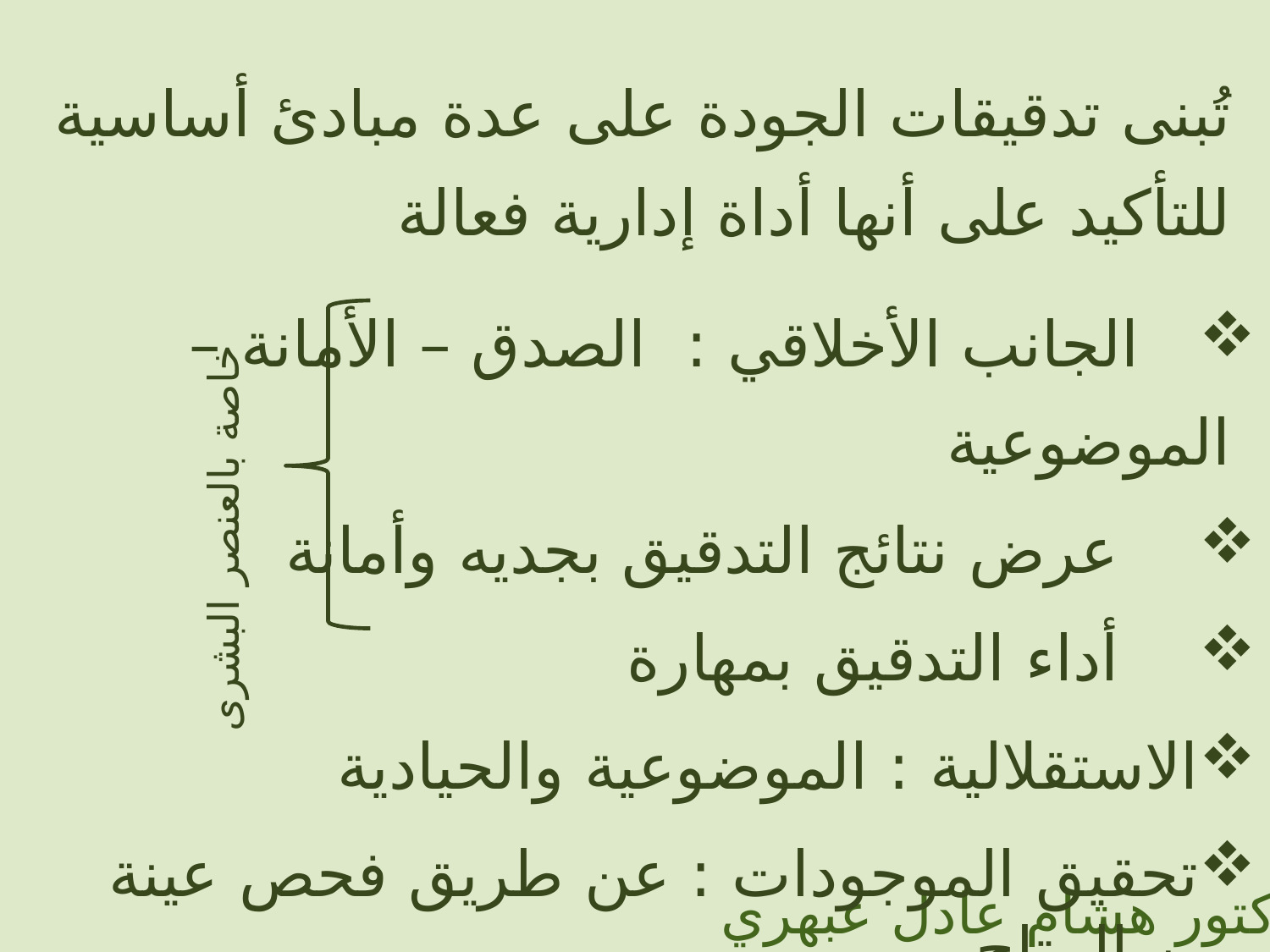

تُبنى تدقيقات الجودة على عدة مبادئ أساسية للتأكيد على أنها أداة إدارية فعالة
   الجانب الأخلاقي :  الصدق – الأمانة – الموضوعية
    عرض نتائج التدقيق بجديه وأمانة
    أداء التدقيق بمهارة
الاستقلالية : الموضوعية والحيادية
تحقيق الموجودات : عن طريق فحص عينة من المتاح

خاصة بالعنصر البشرى
الدكتور هشام عادل عبهري